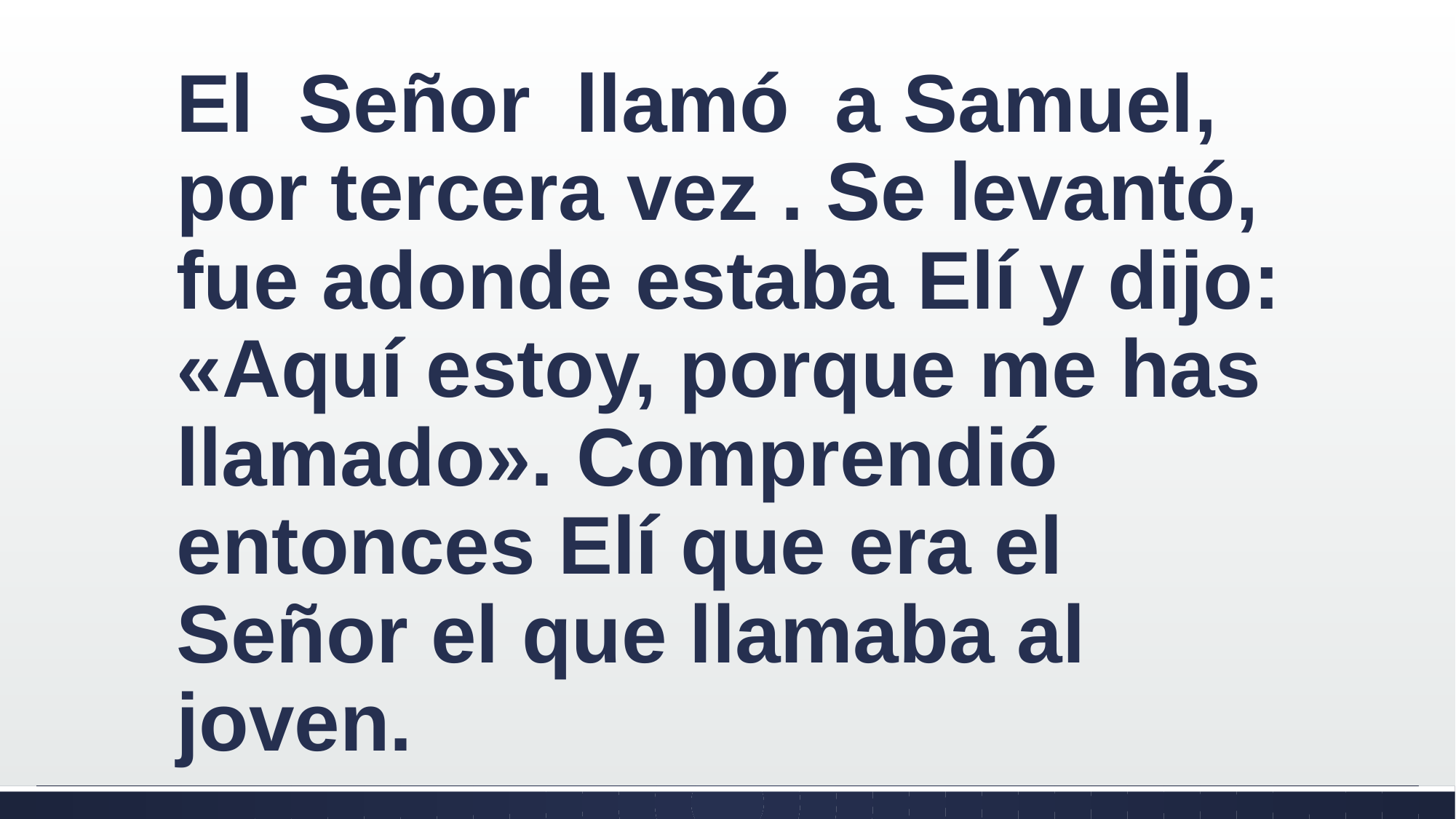

#
El  Señor  llamó  a Samuel, por tercera vez . Se levantó, fue adonde estaba Elí y dijo: «Aquí estoy, porque me has llamado». Comprendió  entonces Elí que era el Señor el que llamaba al joven.